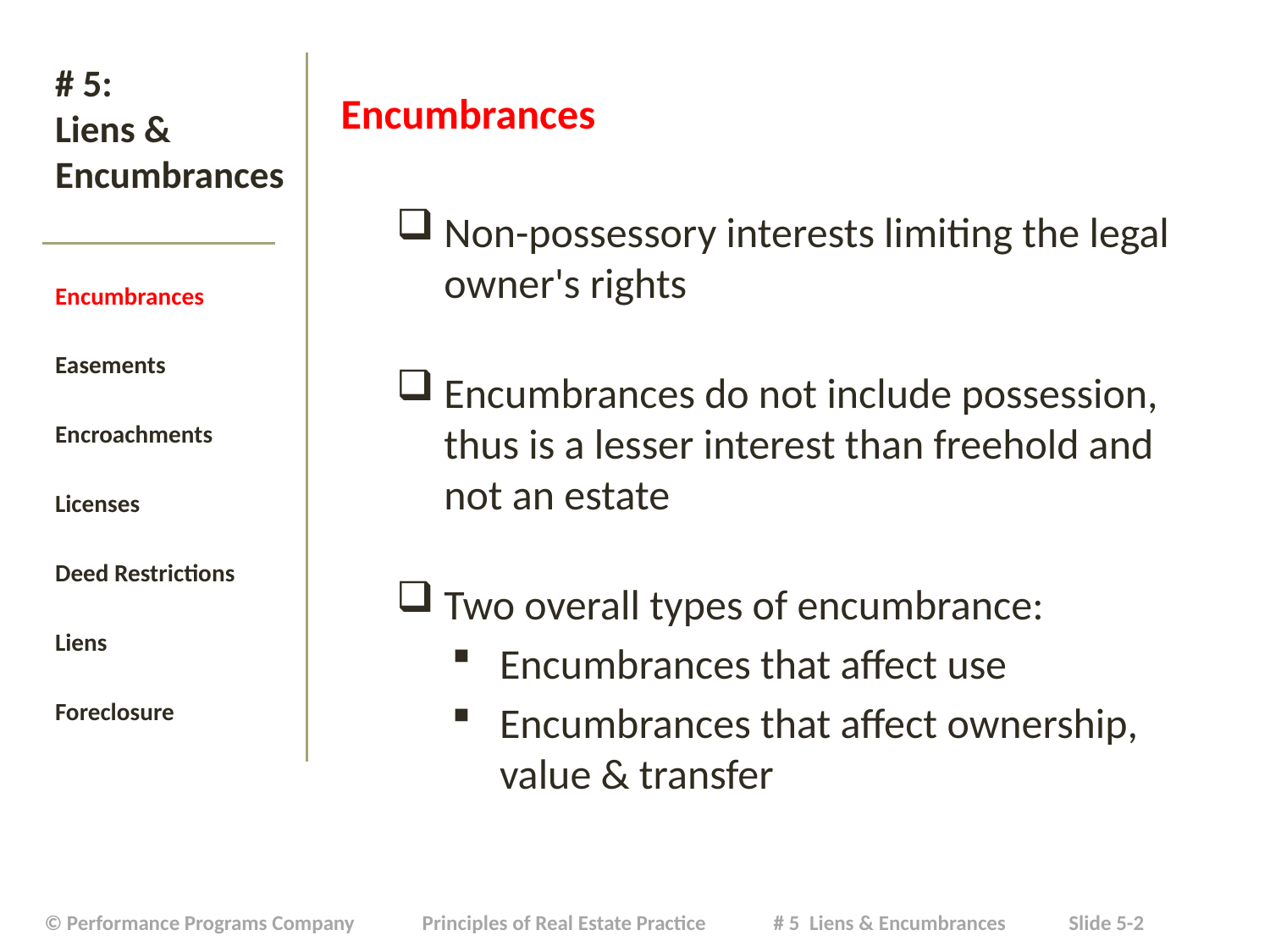

Encumbrances

Non-possessory interests limiting the legal owner's rights
Encumbrances do not include possession, thus is a lesser interest than freehold and not an estate
Two overall types of encumbrance:
Encumbrances that affect use
Encumbrances that affect ownership, value & transfer
# # 5: Liens & Encumbrances

Encumbrances

Easements

Encroachments

Licenses

Deed Restrictions

Liens

Foreclosure

| © Performance Programs Company Principles of Real Estate Practice # 5 Liens & Encumbrances Slide 5-2 |
| --- |